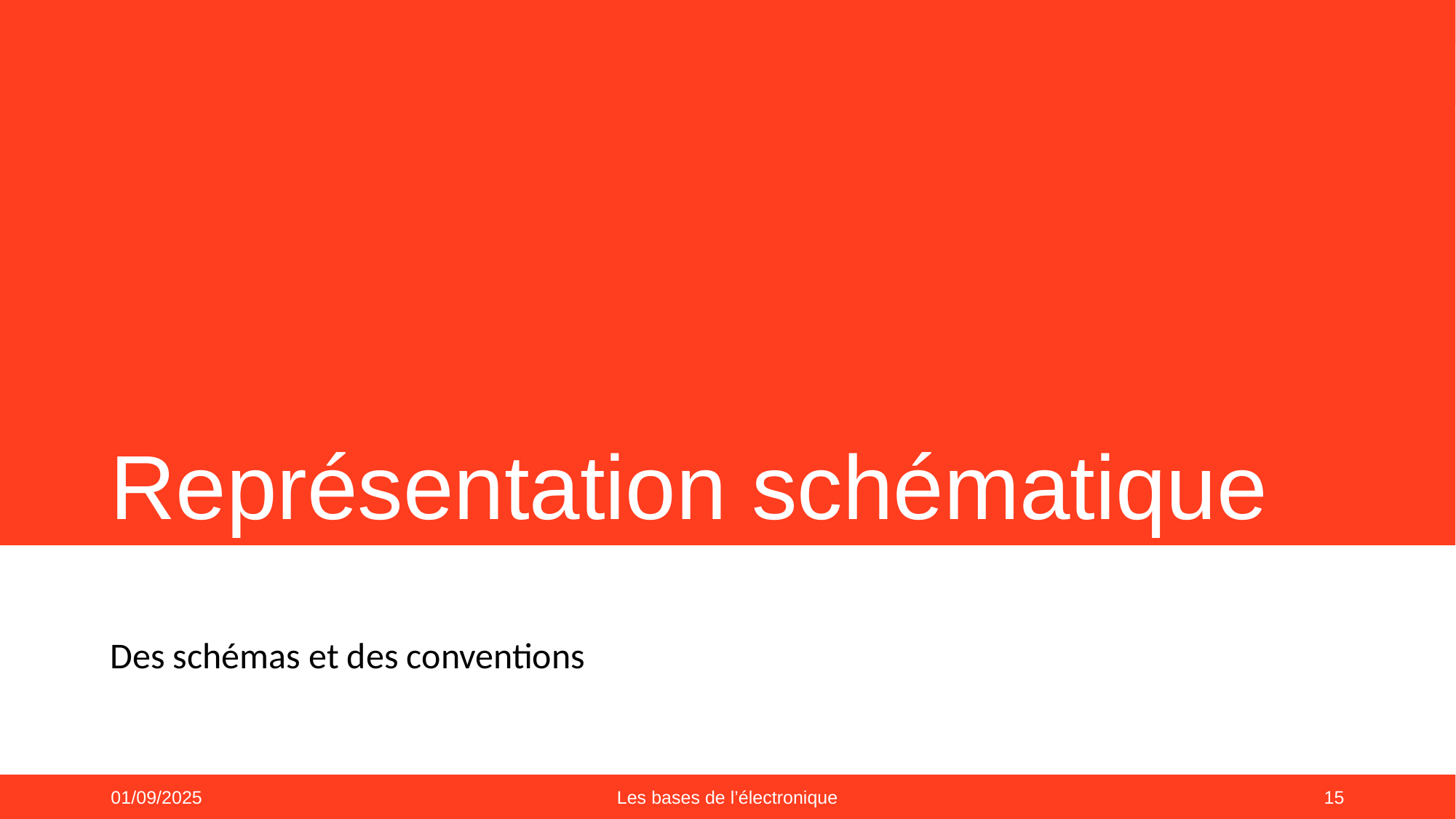

# Représentation schématique
Des schémas et des conventions
01/09/2025
Les bases de l’électronique
15